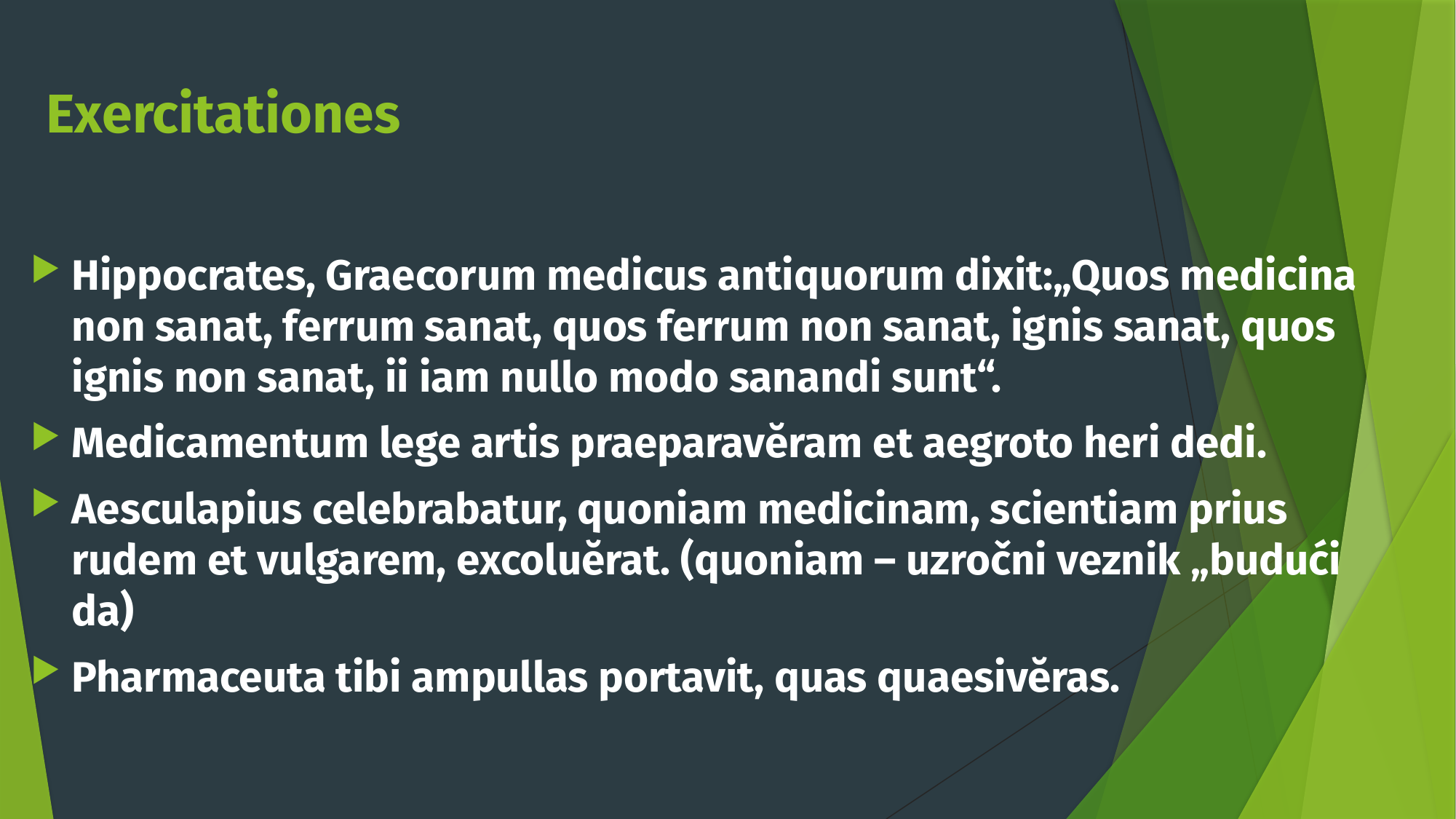

# Exercitationes
Hippocrates, Graecorum medicus antiquorum dixit:„Quos medicina non sanat, ferrum sanat, quos ferrum non sanat, ignis sanat, quos ignis non sanat, ii iam nullo modo sanandi sunt“.
Medicamentum lege artis praeparavĕram et aegroto heri dedi.
Aesculapius celebrabatur, quoniam medicinam, scientiam prius rudem et vulgarem, excoluĕrat. (quoniam – uzročni veznik „budući da)
Pharmaceuta tibi ampullas portavit, quas quaesivĕras.